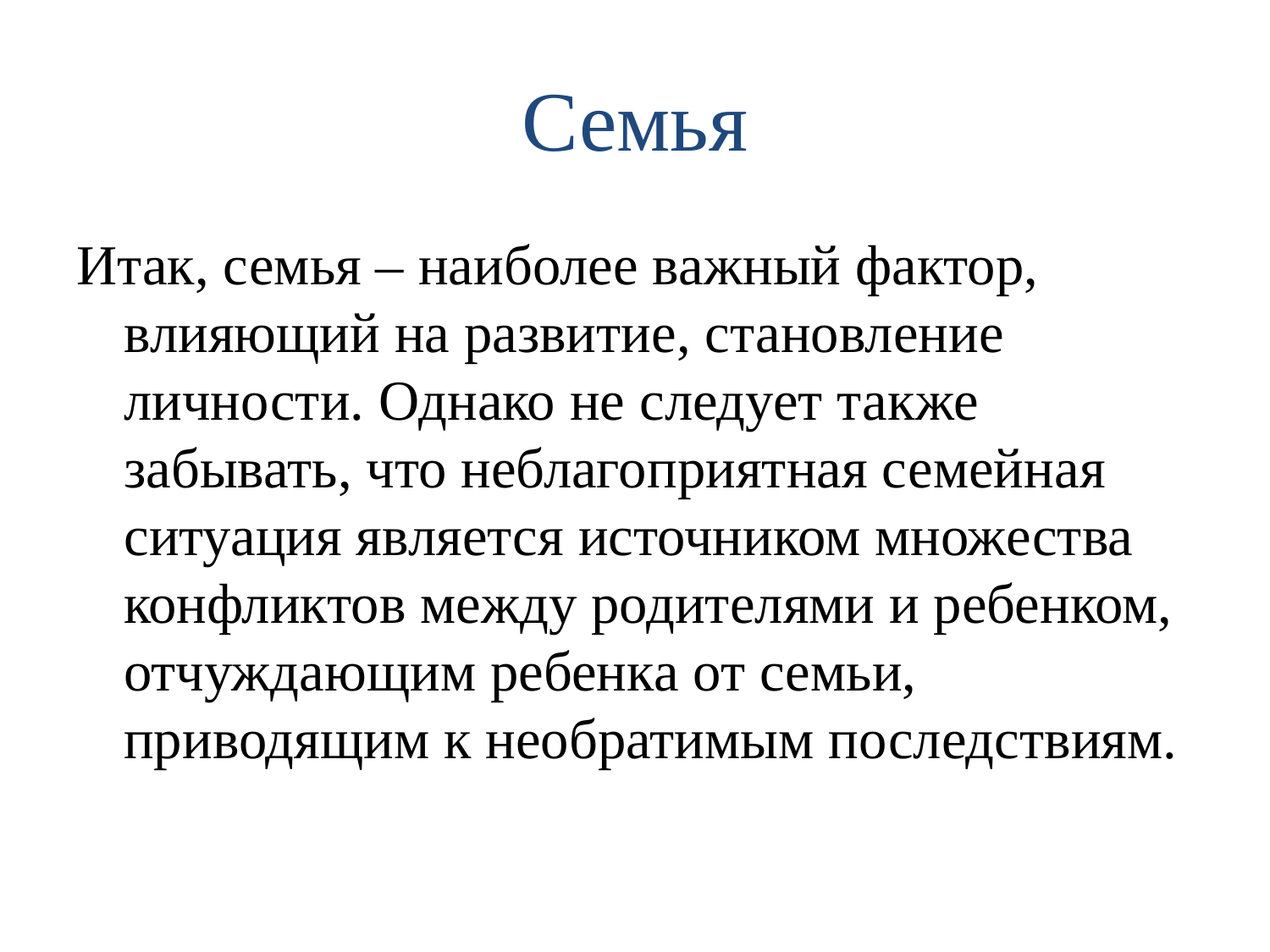

# Семья
Итак, семья – наиболее важный фактор, влияющий на развитие, становление личности. Однако не следует также забывать, что неблагоприятная семейная ситуация является источником множества конфликтов между родителями и ребенком, отчуждающим ребенка от семьи, приводящим к необратимым последствиям.